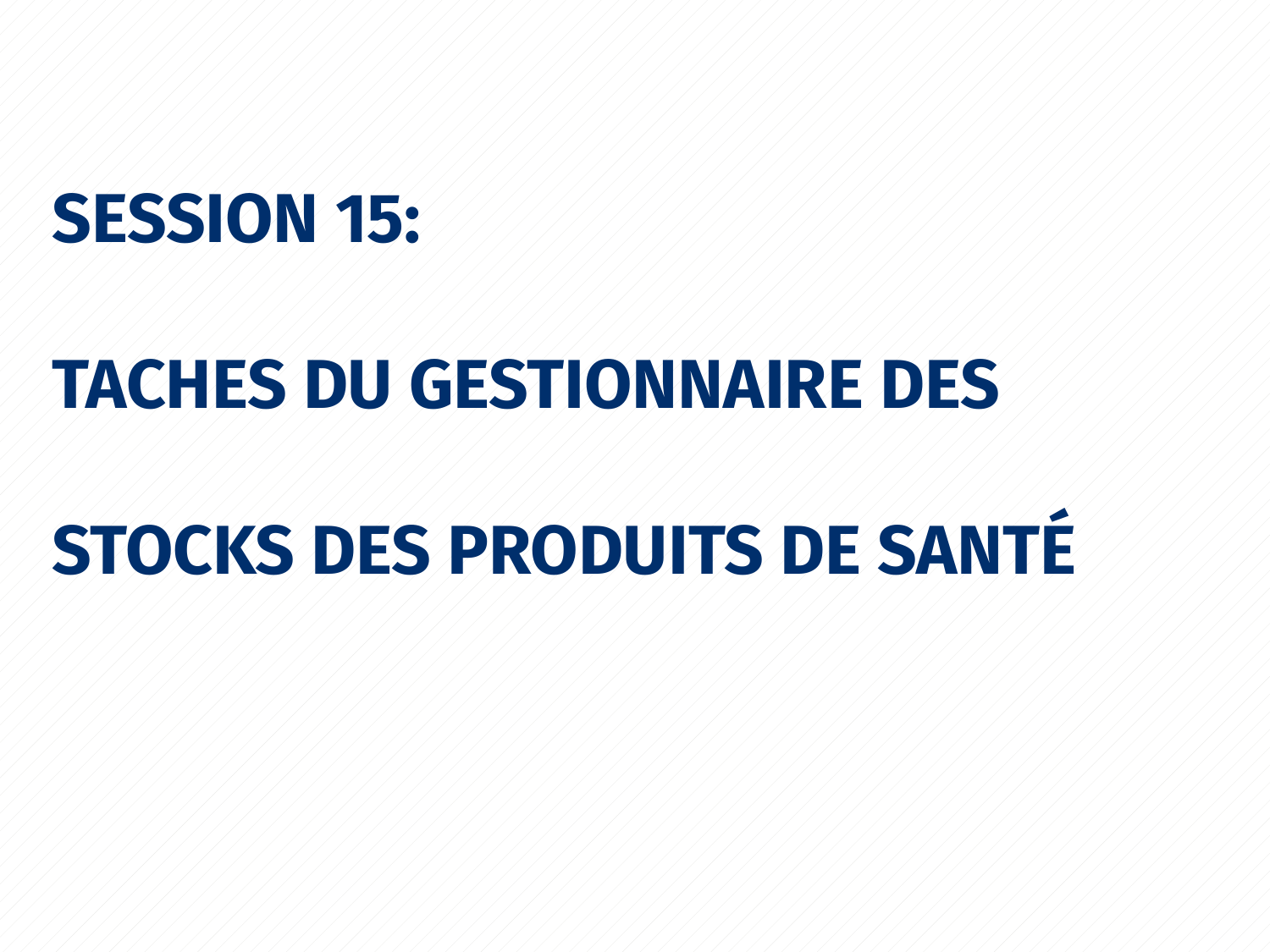

# SESSION 15: TACHES DU GESTIONNAIRE DES STOCKS DES PRODUITS DE SANTÉ